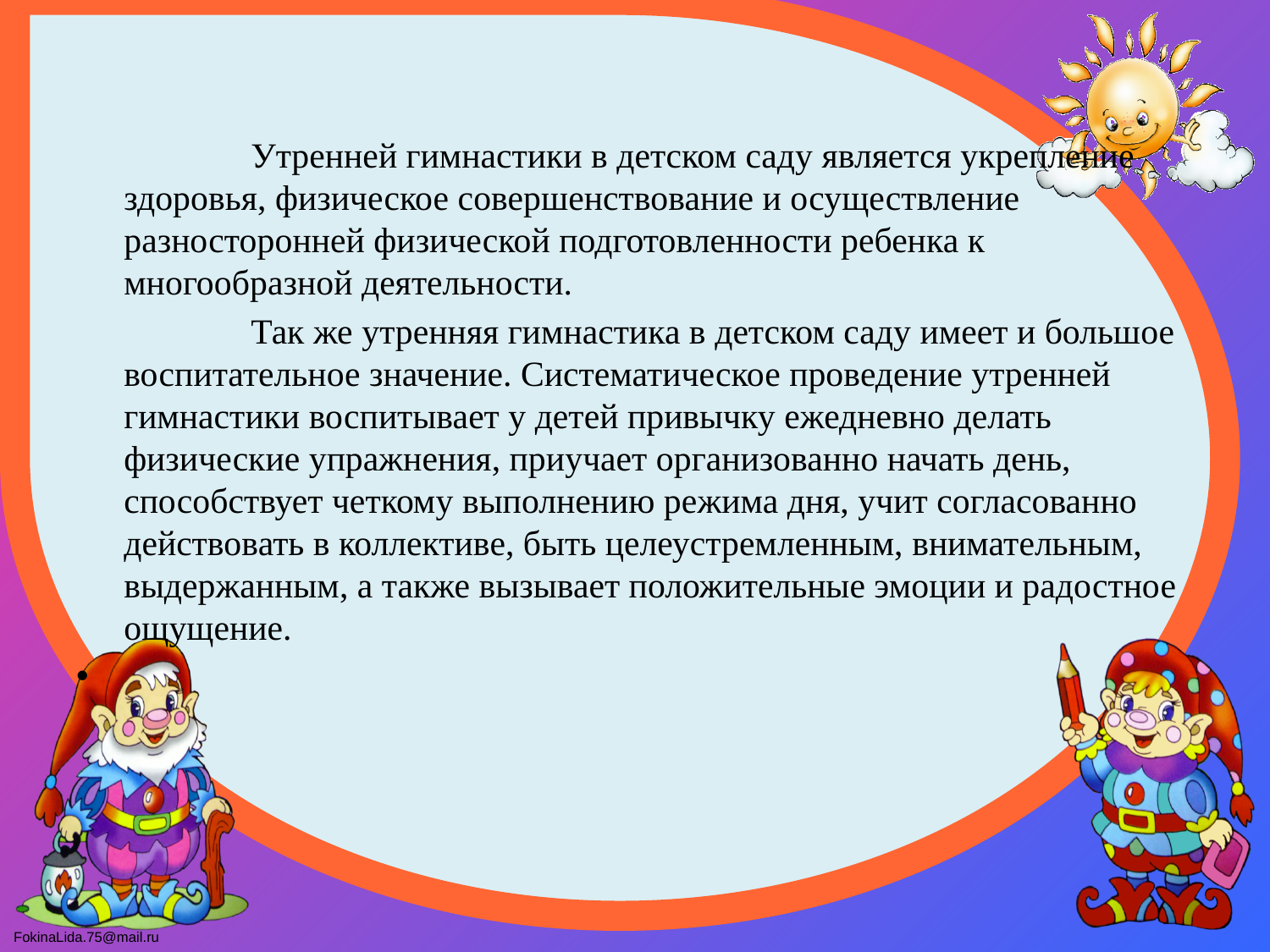

Утренней гимнастики в детском саду является укрепление здоровья, физическое совершенствование и осуществление разносторонней физической подготовленности ребенка к многообразной деятельности.
		Так же утренняя гимнастика в детском саду имеет и большое воспитательное значение. Систематическое проведение утренней гимнастики воспитывает у детей привычку ежедневно делать физические упражнения, приучает организованно начать день, способствует четкому выполнению режима дня, учит согласованно действовать в коллективе, быть целеустремленным, внимательным, выдержанным, а также вызывает положительные эмоции и радостное ощущение.